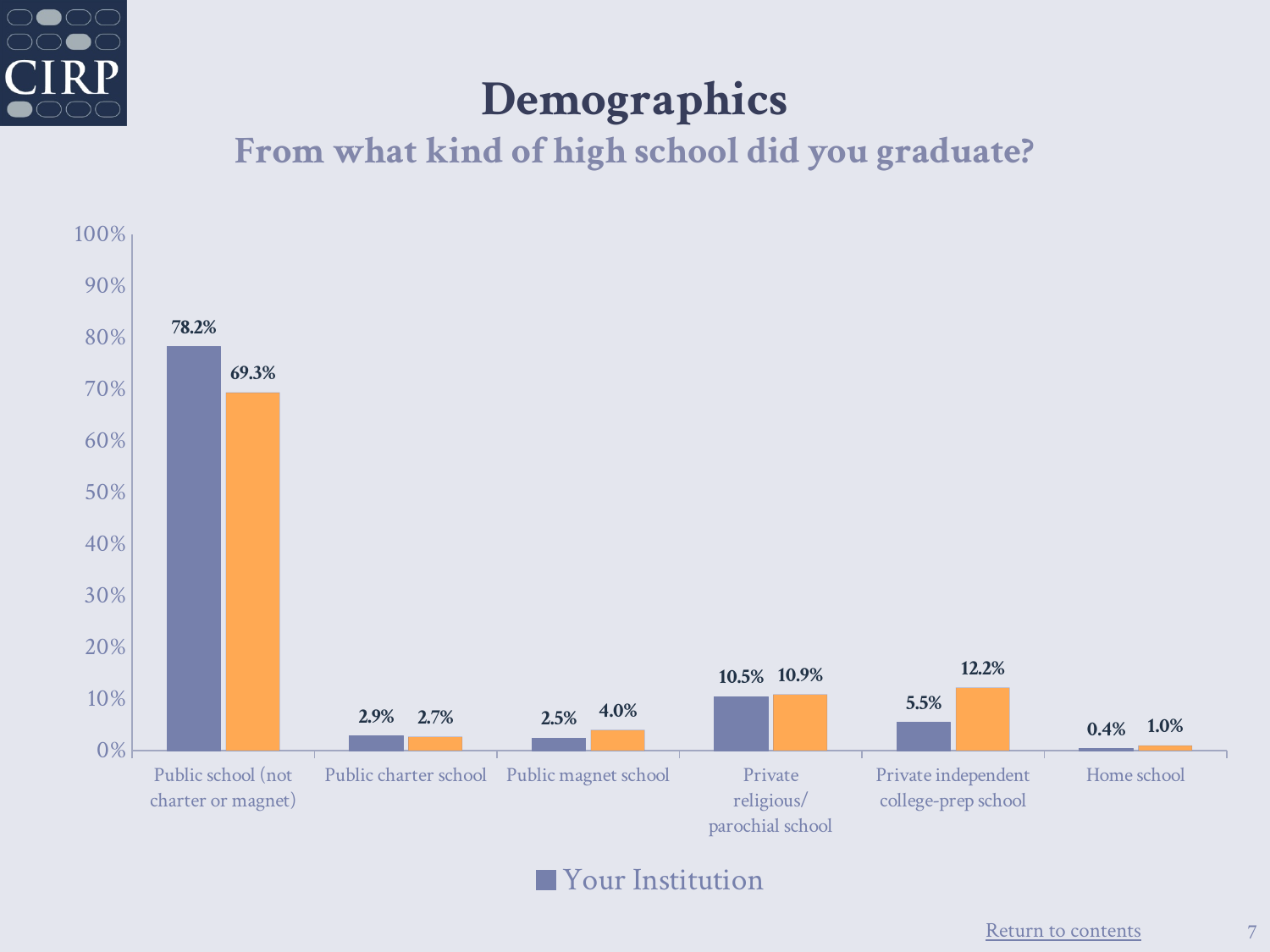

# Demographics From what kind of high school did you graduate?

### Chart

| Category | Your Institution | Comparison Group |
|---|---|---|
| Public school (not charter or magnet) | 0.782 | 0.693 |
| Public charter school | 0.029 | 0.027 |
| Public magnet school | 0.025 | 0.04 |
| Private religious/parochial school | 0.105 | 0.109 |
| Private independent college-prep school | 0.055 | 0.122 |
| Home school | 0.004 | 0.01 |

### Chart: Sex

| Category |
|---|
7